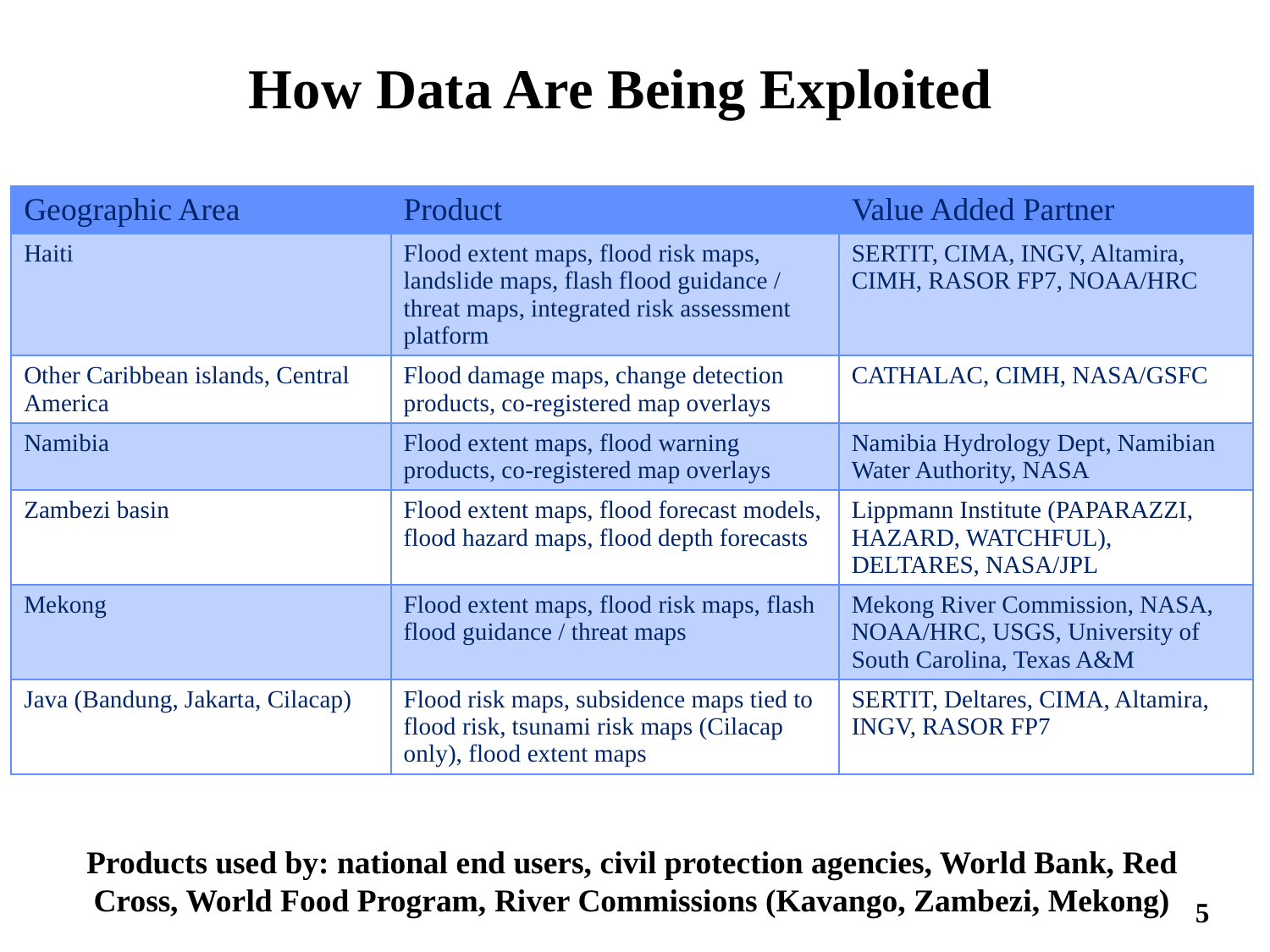

How Data Are Being Exploited

| Geographic Area | Product | Value Added Partner |
| --- | --- | --- |
| Haiti | Flood extent maps, flood risk maps, landslide maps, flash flood guidance / threat maps, integrated risk assessment platform | SERTIT, CIMA, INGV, Altamira, CIMH, RASOR FP7, NOAA/HRC |
| Other Caribbean islands, Central America | Flood damage maps, change detection products, co-registered map overlays | CATHALAC, CIMH, NASA/GSFC |
| Namibia | Flood extent maps, flood warning products, co-registered map overlays | Namibia Hydrology Dept, Namibian Water Authority, NASA |
| Zambezi basin | Flood extent maps, flood forecast models, flood hazard maps, flood depth forecasts | Lippmann Institute (PAPARAZZI, HAZARD, WATCHFUL), DELTARES, NASA/JPL |
| Mekong | Flood extent maps, flood risk maps, flash flood guidance / threat maps | Mekong River Commission, NASA, NOAA/HRC, USGS, University of South Carolina, Texas A&M |
| Java (Bandung, Jakarta, Cilacap) | Flood risk maps, subsidence maps tied to flood risk, tsunami risk maps (Cilacap only), flood extent maps | SERTIT, Deltares, CIMA, Altamira, INGV, RASOR FP7 |
Products used by: national end users, civil protection agencies, World Bank, Red Cross, World Food Program, River Commissions (Kavango, Zambezi, Mekong)
5